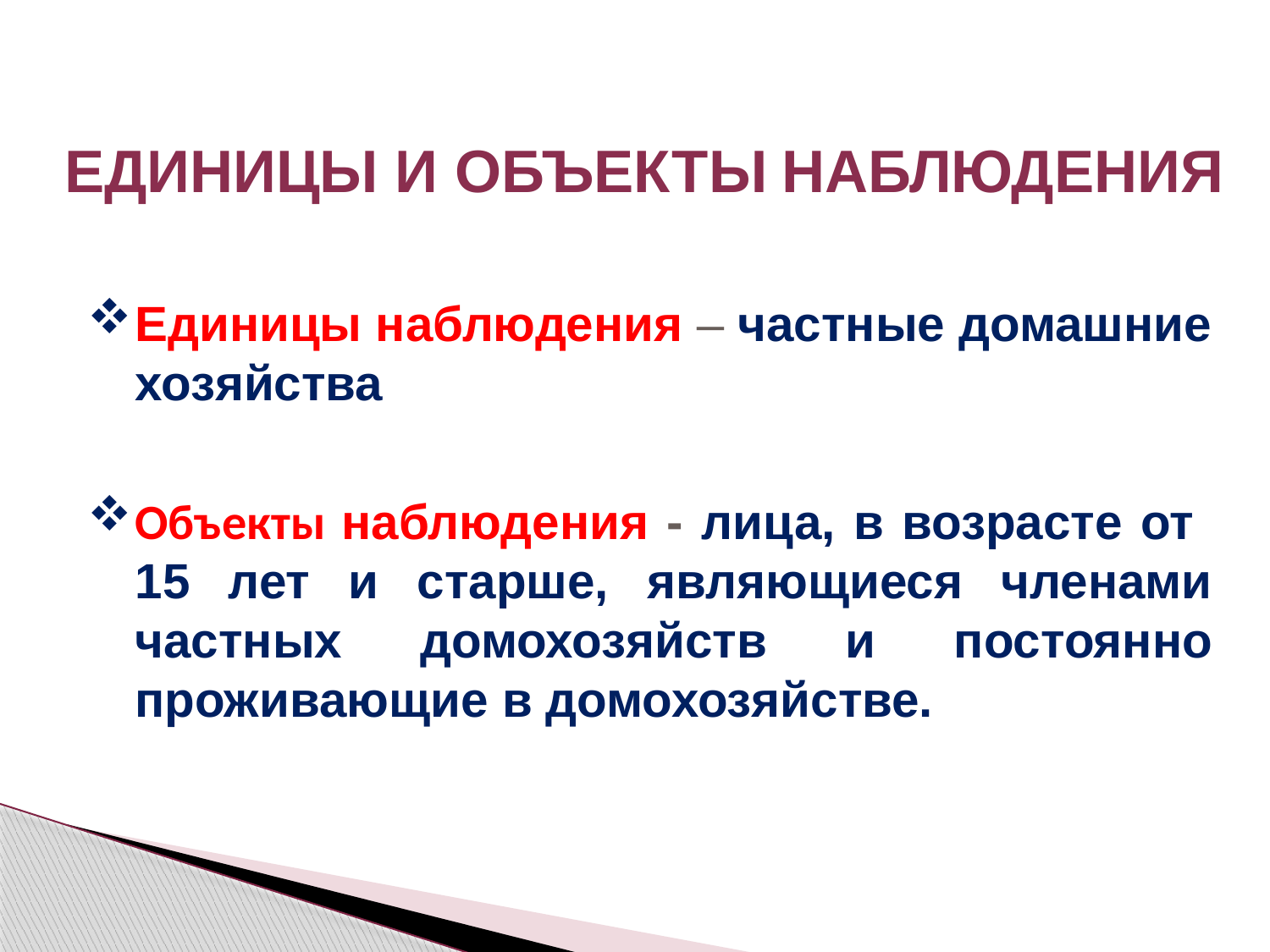

ЕДИНИЦЫ И ОБЪЕКТЫ НАБЛЮДЕНИЯ
Единицы наблюдения – частные домашние хозяйства

Объекты наблюдения - лица, в возрасте от  15 лет и старше, являющиеся членами частных домохозяйств и постоянно проживающие в домохозяйстве.